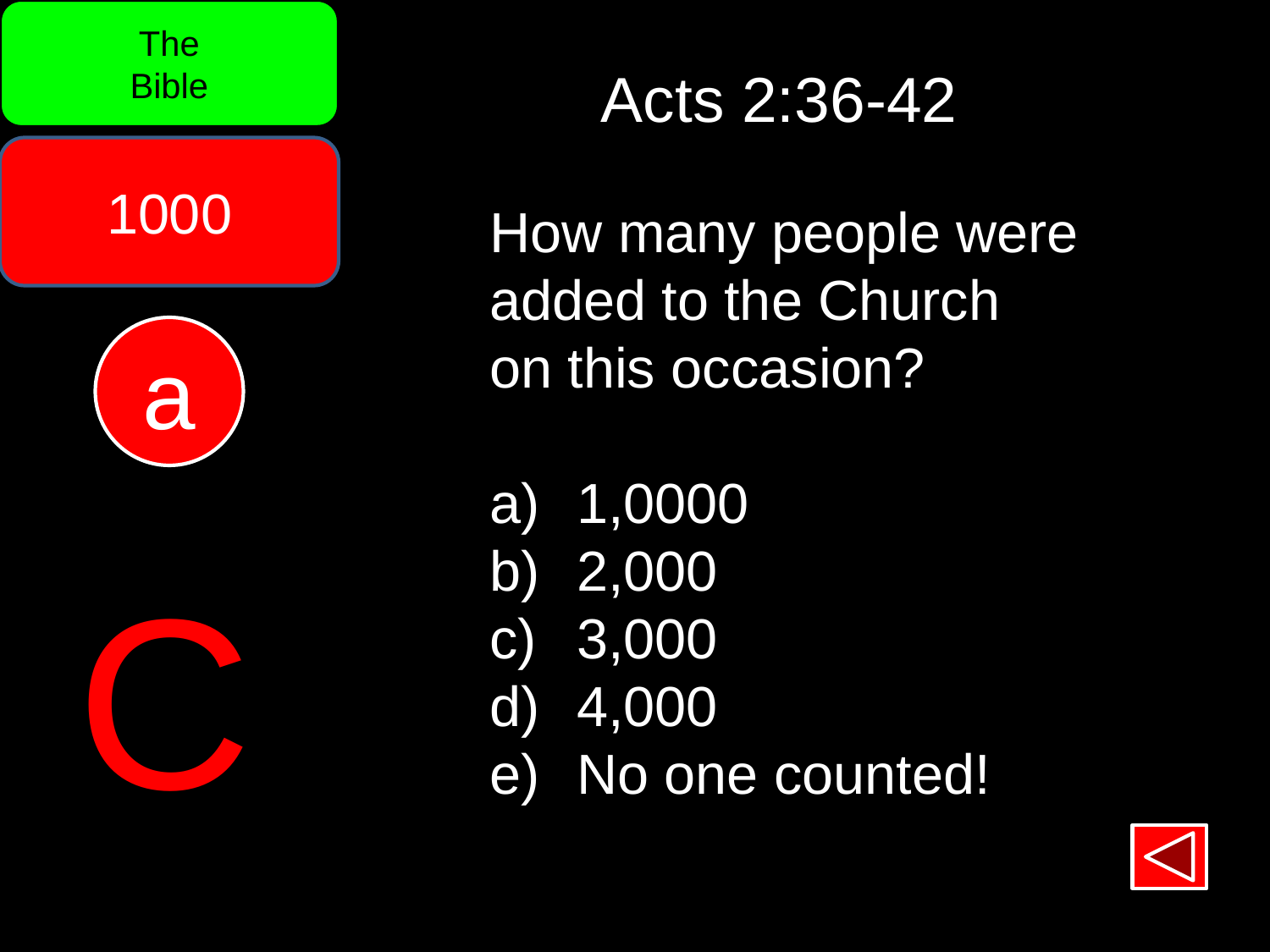

The
Bible
Acts 2:36-42
1000
How many people were
added to the Church
on this occasion?

 1,0000
 2,000
 3,000
 4,000
 No one counted!
a
C